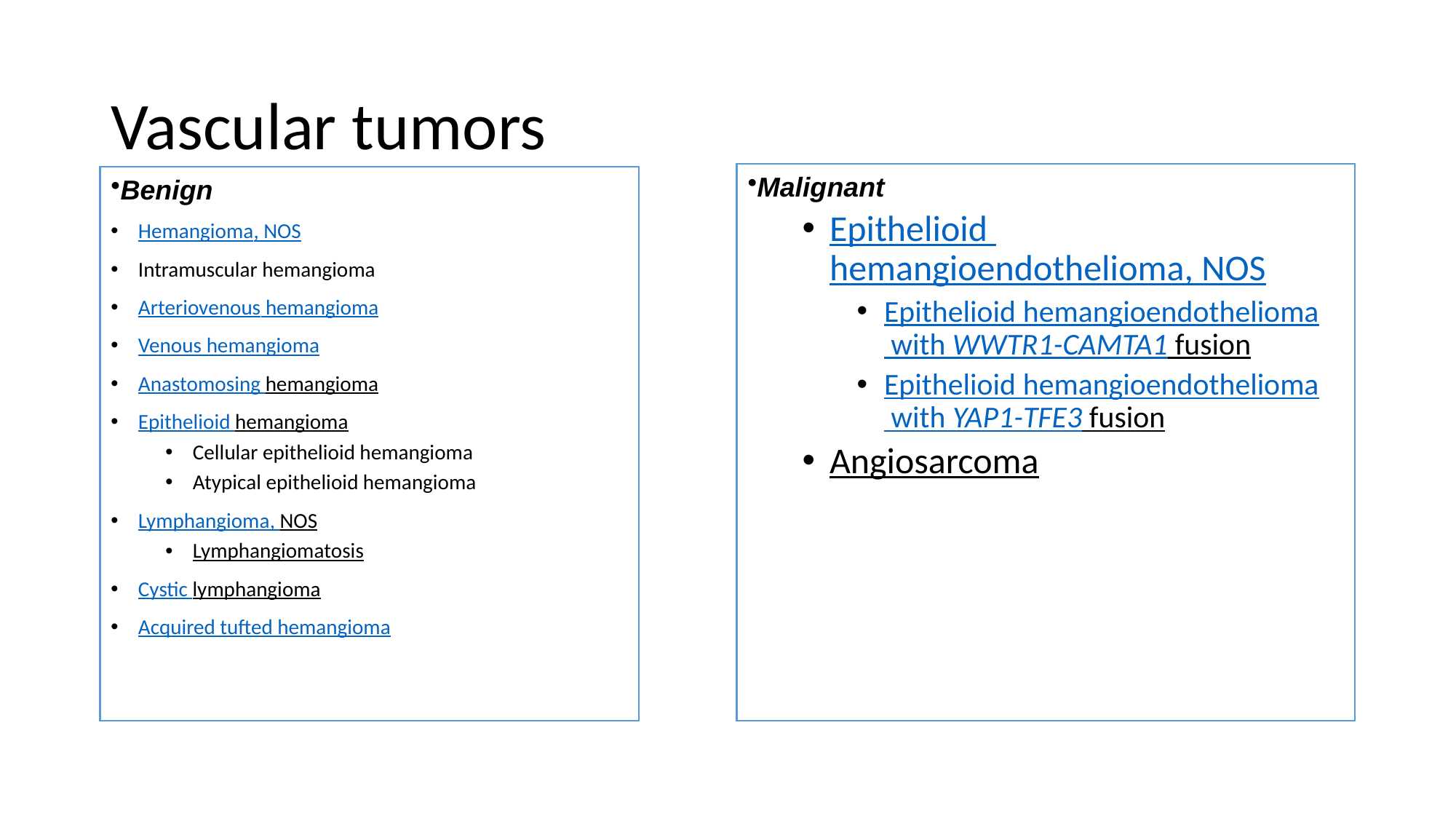

# Vascular tumors
Benign
Hemangioma, NOS
Intramuscular hemangioma
Arteriovenous hemangioma
Venous hemangioma
Anastomosing hemangioma
Epithelioid hemangioma
Cellular epithelioid hemangioma
Atypical epithelioid hemangioma
Lymphangioma, NOS
Lymphangiomatosis
Cystic lymphangioma
Acquired tufted hemangioma

Malignant
Epithelioid hemangioendothelioma, NOS
Epithelioid hemangioendothelioma with WWTR1-CAMTA1 fusion
Epithelioid hemangioendothelioma with YAP1-TFE3 fusion
Angiosarcoma